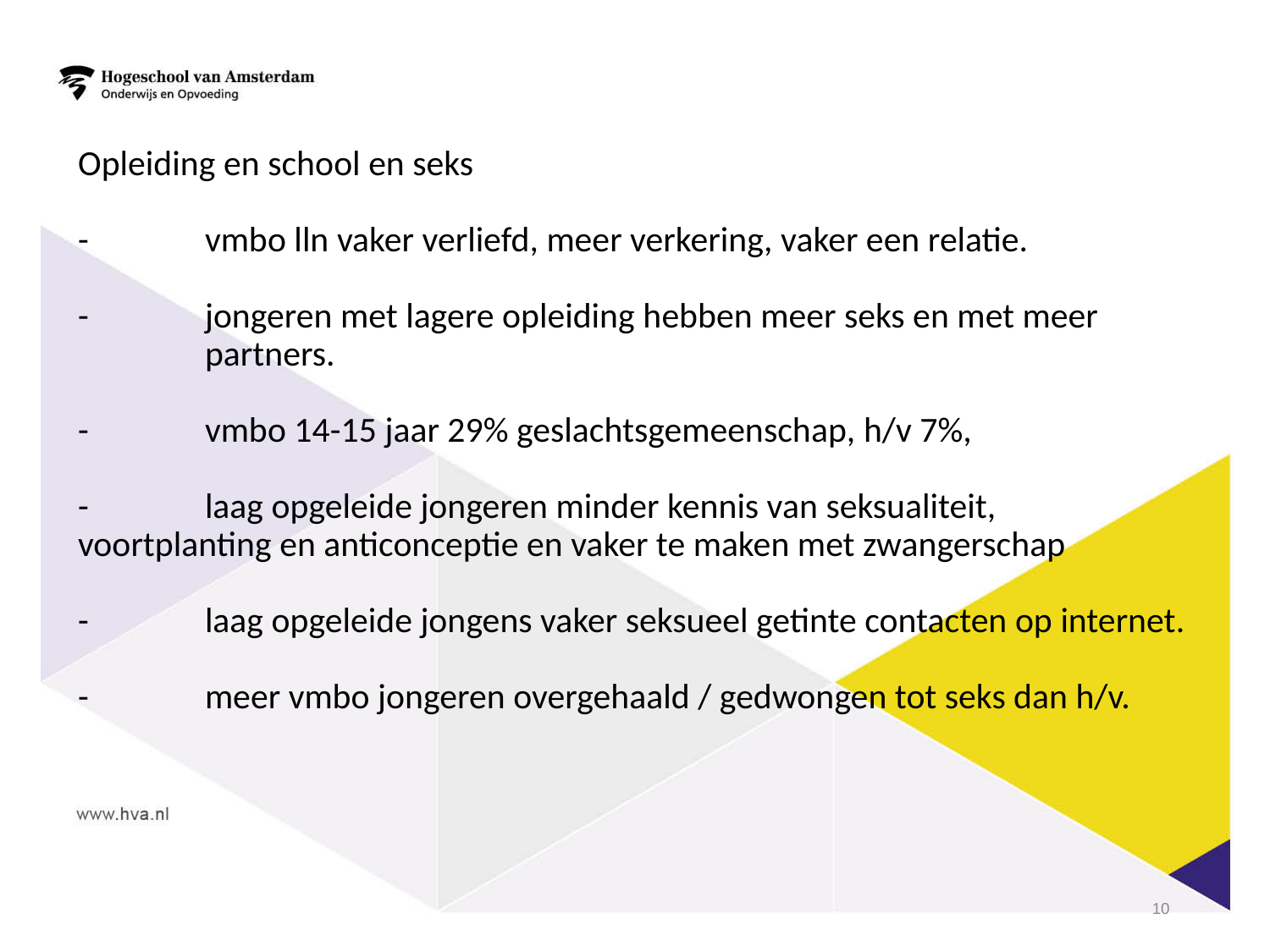

# Opleiding en school en seks - 	vmbo lln vaker verliefd, meer verkering, vaker een relatie. - 	jongeren met lagere opleiding hebben meer seks en met meer 	partners. - 	vmbo 14-15 jaar 29% geslachtsgemeenschap, h/v 7%, -	laag opgeleide jongeren minder kennis van seksualiteit, 	voortplanting en anticonceptie en vaker te maken met zwangerschap - 	laag opgeleide jongens vaker seksueel getinte contacten op internet. - 	meer vmbo jongeren overgehaald / gedwongen tot seks dan h/v.
10